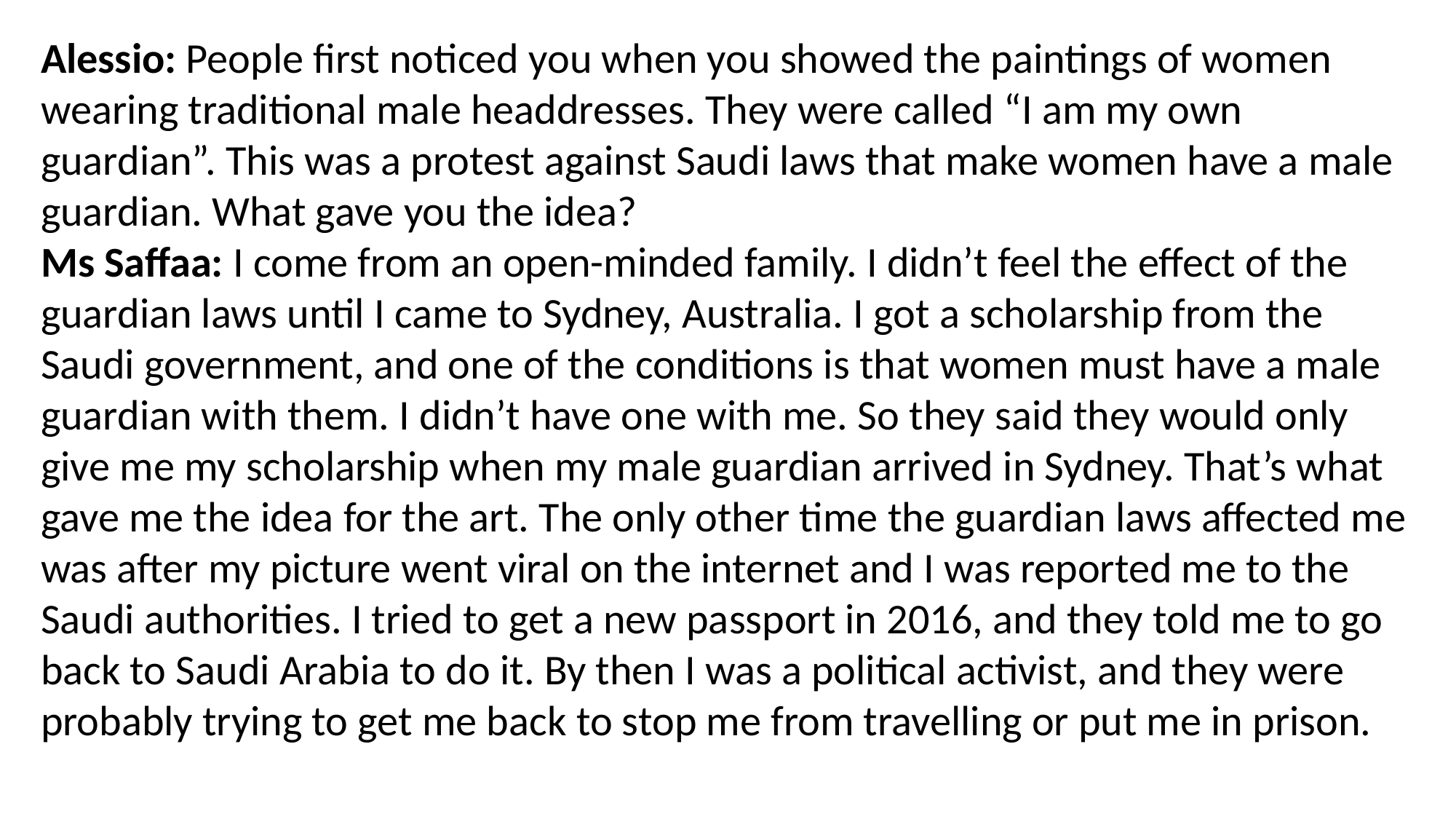

Alessio: People first noticed you when you showed the paintings of women wearing traditional male headdresses. They were called “I am my own guardian”. This was a protest against Saudi laws that make women have a male guardian. What gave you the idea?
Ms Saffaa: I come from an open-minded family. I didn’t feel the effect of the guardian laws until I came to Sydney, Australia. I got a scholarship from the Saudi government, and one of the conditions is that women must have a male guardian with them. I didn’t have one with me. So they said they would only give me my scholarship when my male guardian arrived in Sydney. That’s what gave me the idea for the art. The only other time the guardian laws affected me was after my picture went viral on the internet and I was reported me to the Saudi authorities. I tried to get a new passport in 2016, and they told me to go back to Saudi Arabia to do it. By then I was a political activist, and they were probably trying to get me back to stop me from travelling or put me in prison.